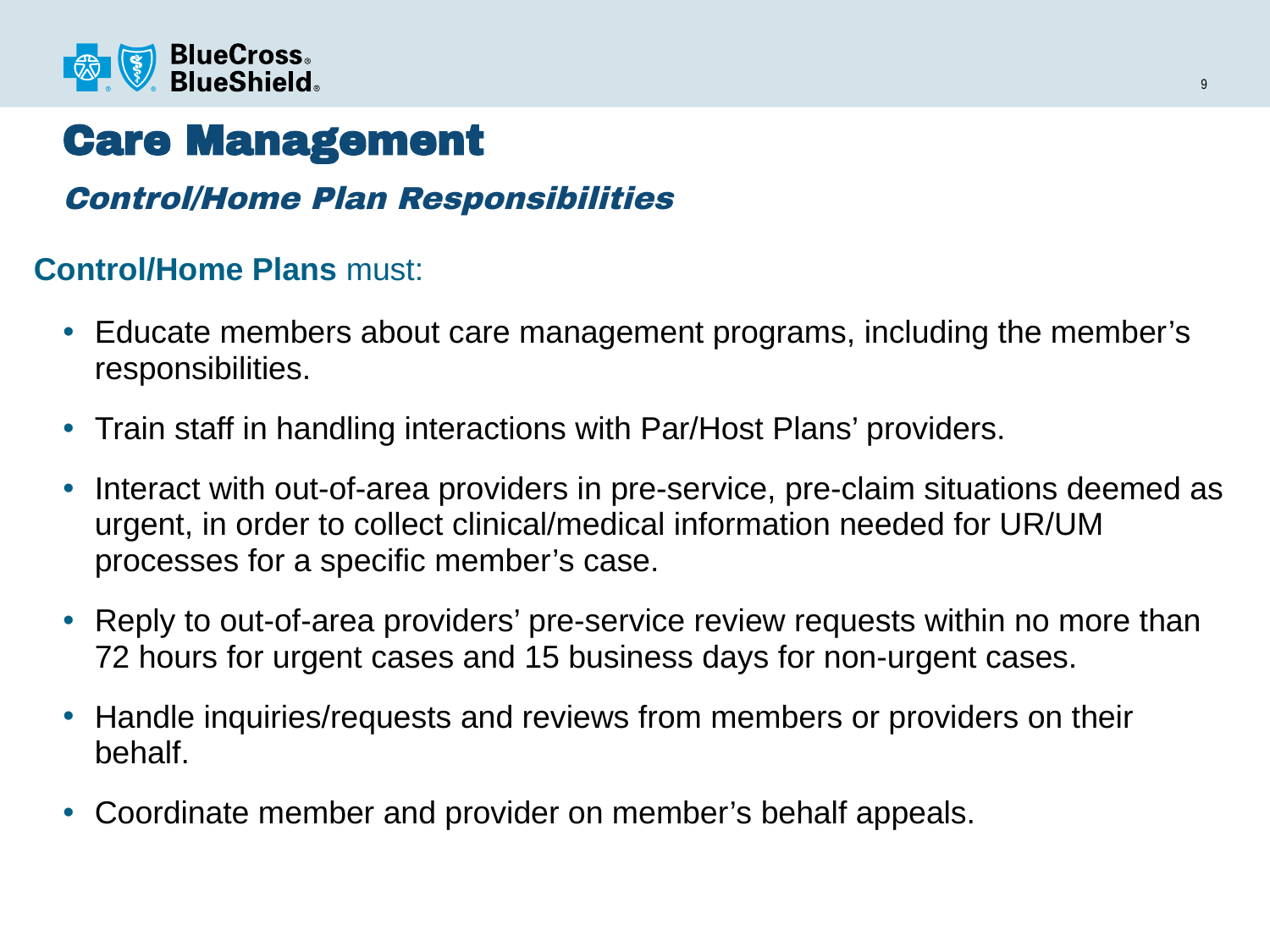

# Care Management Control/Home Plan Responsibilities
Control/Home Plans must:
Educate members about care management programs, including the member’s responsibilities.
Train staff in handling interactions with Par/Host Plans’ providers.
Interact with out-of-area providers in pre-service, pre-claim situations deemed as urgent, in order to collect clinical/medical information needed for UR/UM processes for a specific member’s case.
Reply to out-of-area providers’ pre-service review requests within no more than 72 hours for urgent cases and 15 business days for non-urgent cases.
Handle inquiries/requests and reviews from members or providers on their behalf.
Coordinate member and provider on member’s behalf appeals.